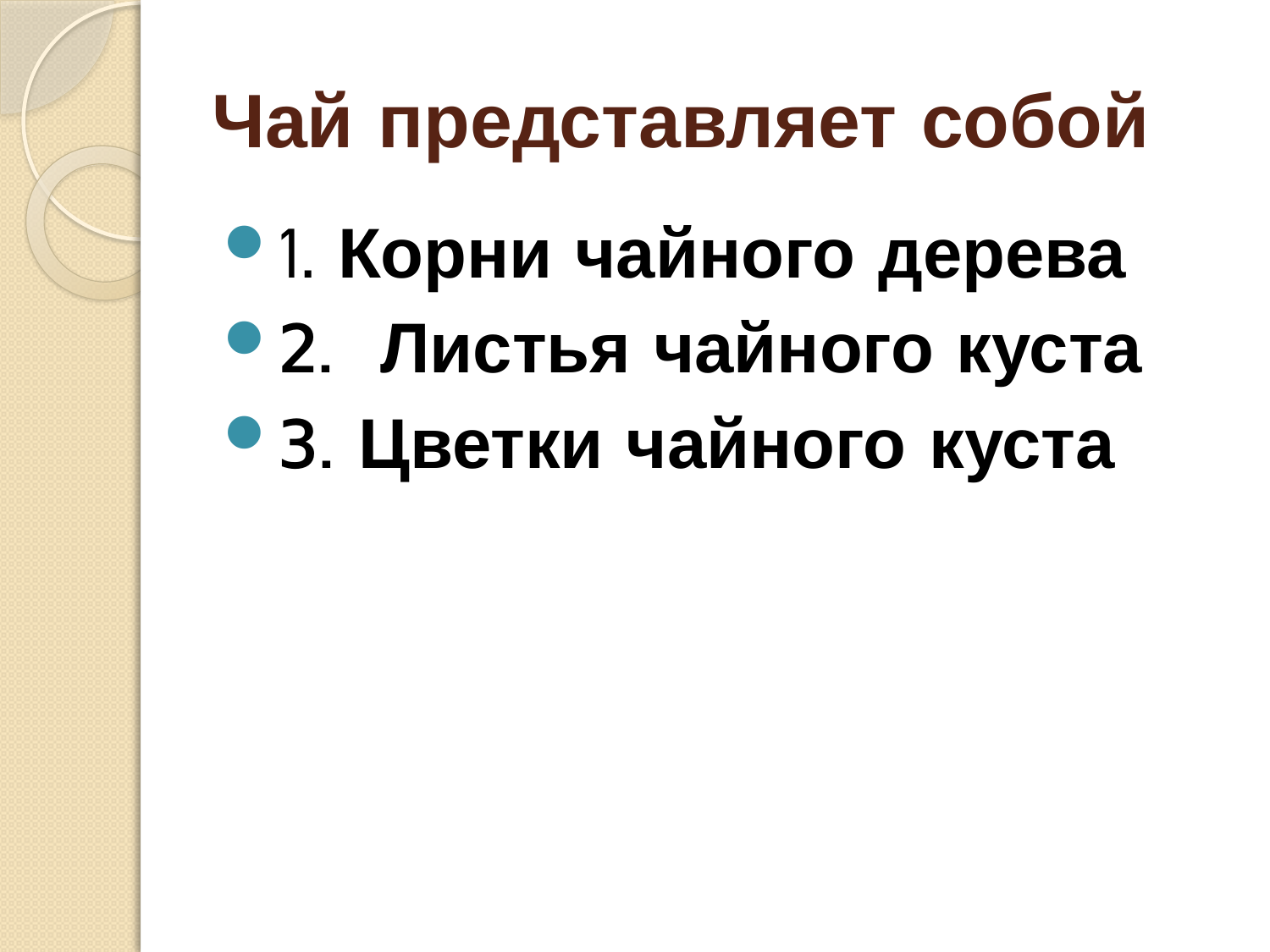

# Чай представляет собой
1. Корни чайного дерева
2.  Листья чайного куста
3. Цветки чайного куста